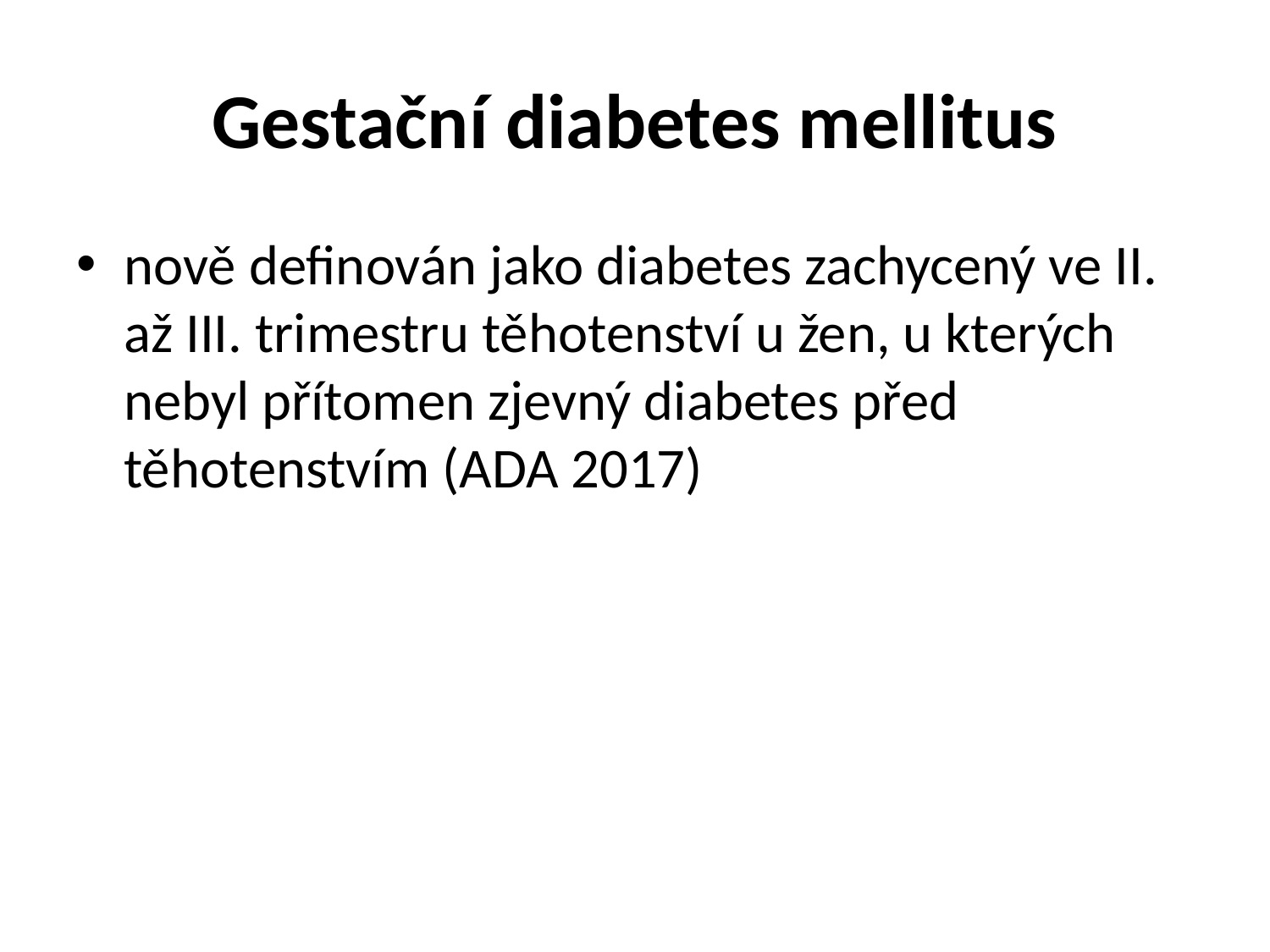

# Gestační diabetes mellitus
nově definován jako diabetes zachycený ve II. až III. trimestru těhotenství u žen, u kterých nebyl přítomen zjevný diabetes před těhotenstvím (ADA 2017)